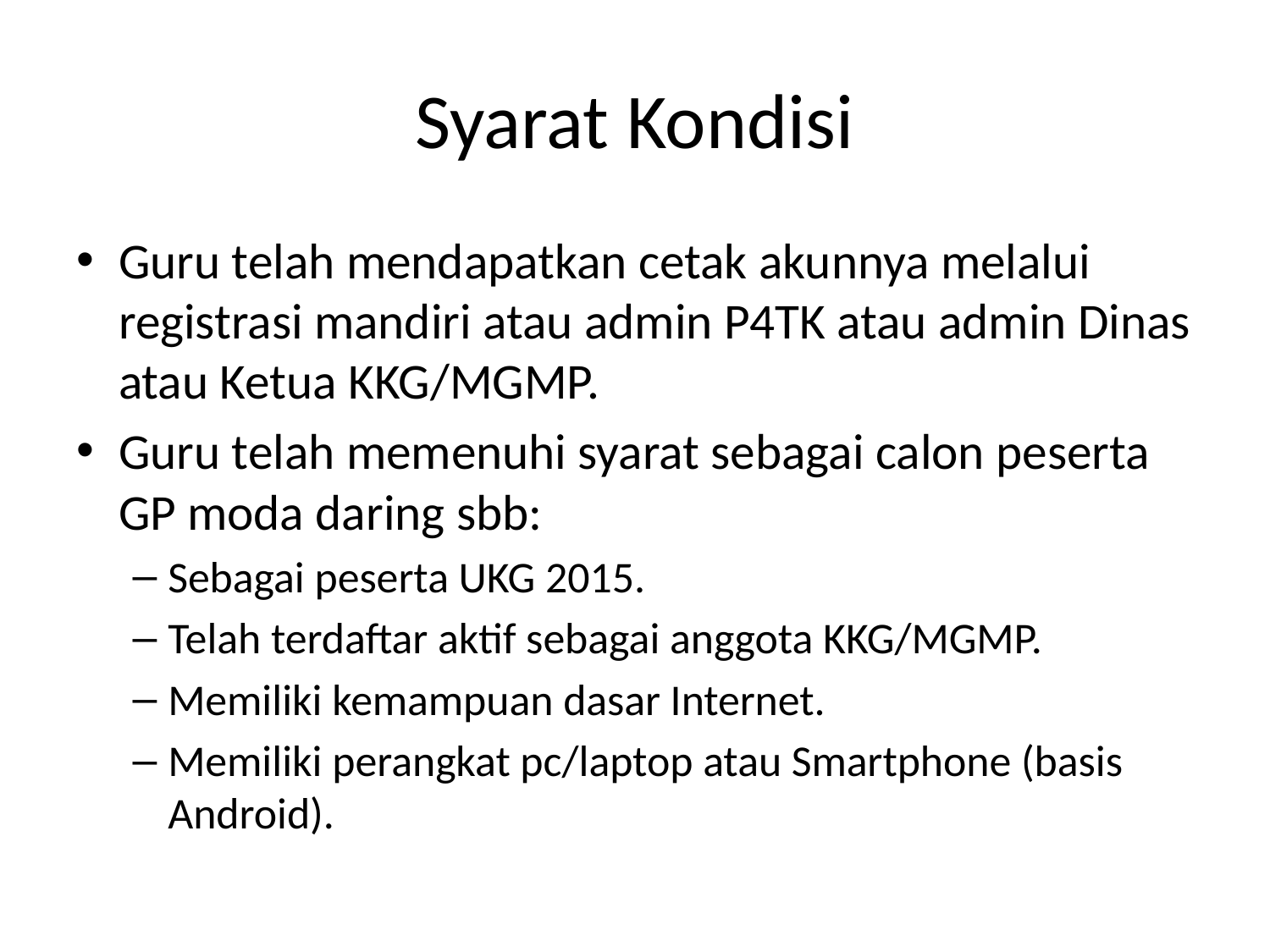

# Syarat Kondisi
Guru telah mendapatkan cetak akunnya melalui registrasi mandiri atau admin P4TK atau admin Dinas atau Ketua KKG/MGMP.
Guru telah memenuhi syarat sebagai calon peserta GP moda daring sbb:
Sebagai peserta UKG 2015.
Telah terdaftar aktif sebagai anggota KKG/MGMP.
Memiliki kemampuan dasar Internet.
Memiliki perangkat pc/laptop atau Smartphone (basis Android).